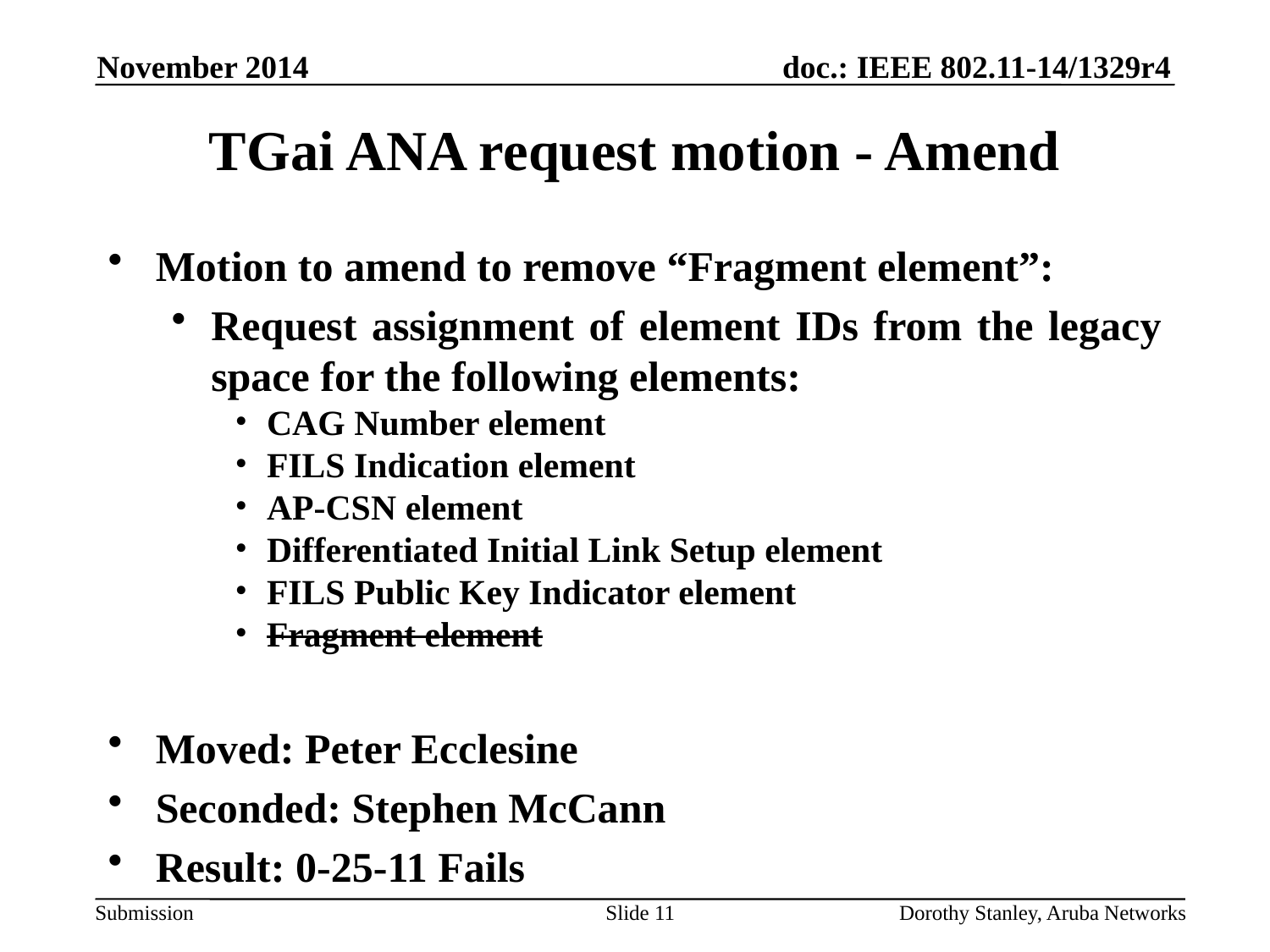

November 2014
TGai ANA request motion - Amend
Motion to amend to remove “Fragment element”:
Request assignment of element IDs from the legacy space for the following elements:
CAG Number element
FILS Indication element
AP-CSN element
Differentiated Initial Link Setup element
FILS Public Key Indicator element
Fragment element

Moved: Peter Ecclesine
Seconded: Stephen McCann
Result: 0-25-11 Fails

Slide 11
Dorothy Stanley, Aruba Networks